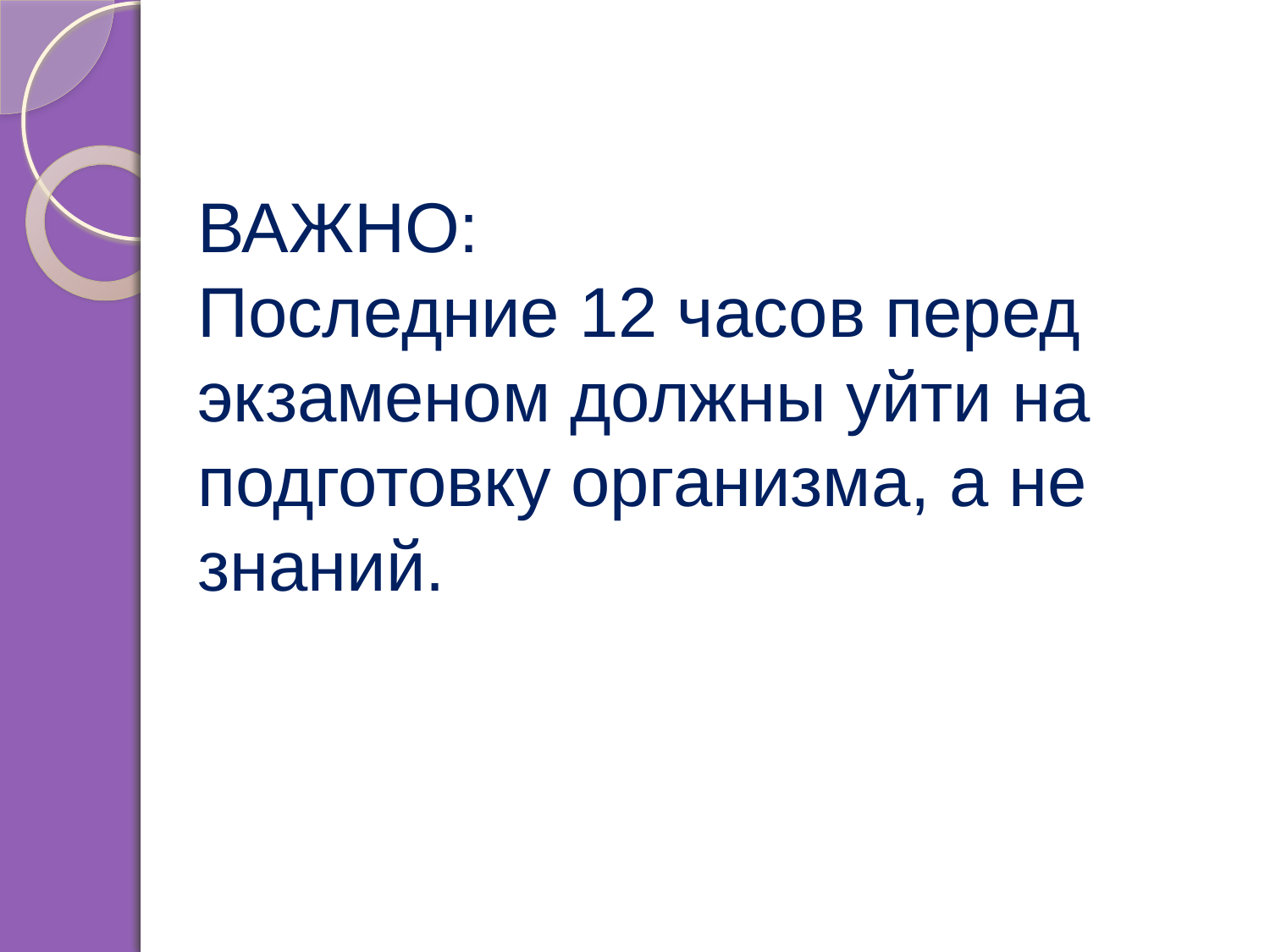

ВАЖНО:
Последние 12 часов перед экзаменом должны уйти на подготовку организма, а не знаний.